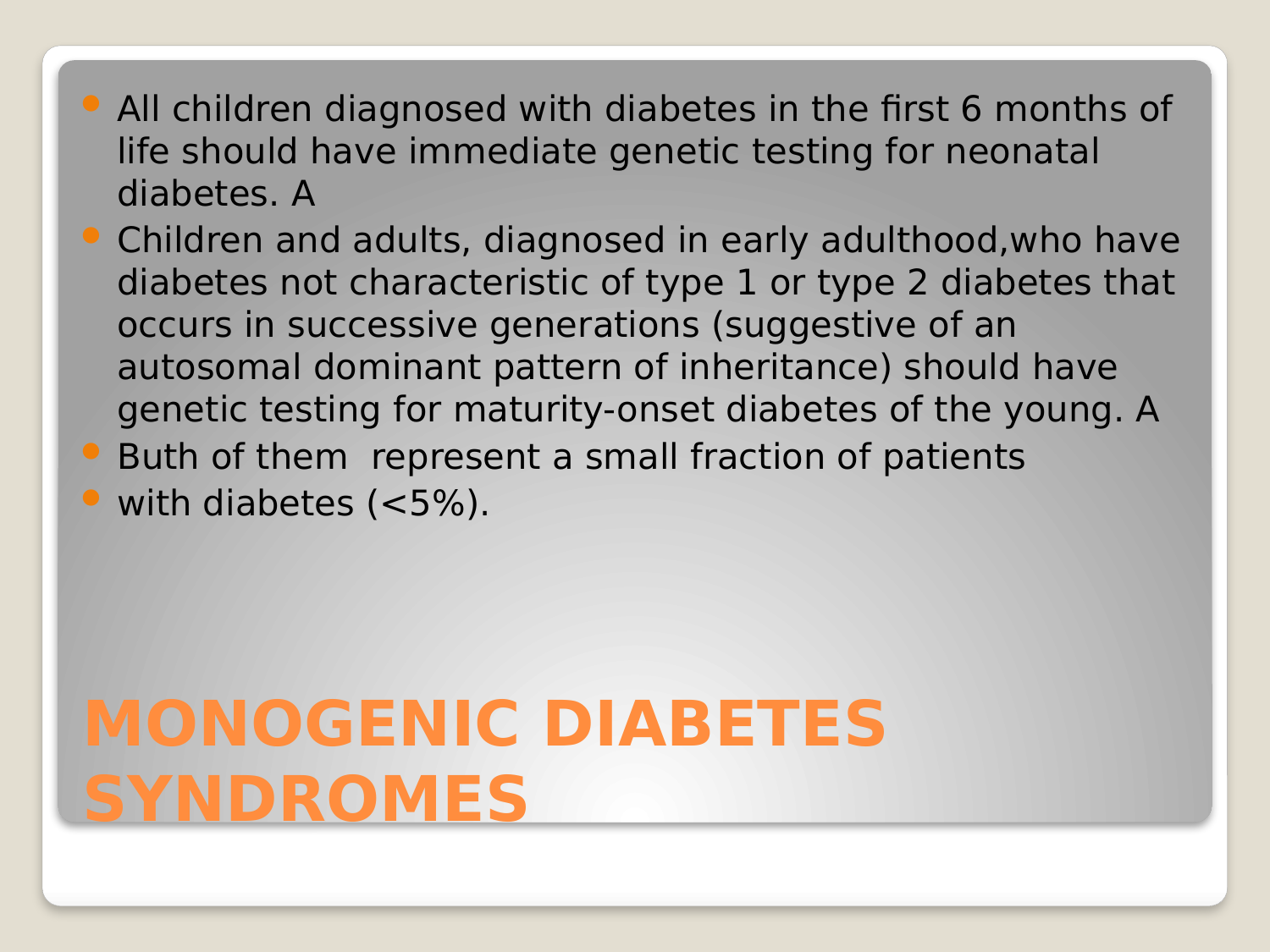

All children diagnosed with diabetes in the first 6 months of life should have immediate genetic testing for neonatal diabetes. A
Children and adults, diagnosed in early adulthood,who have diabetes not characteristic of type 1 or type 2 diabetes that occurs in successive generations (suggestive of an autosomal dominant pattern of inheritance) should have genetic testing for maturity-onset diabetes of the young. A
Buth of them  represent a small fraction of patients
with diabetes (<5%).
# MONOGENIC DIABETES SYNDROMES